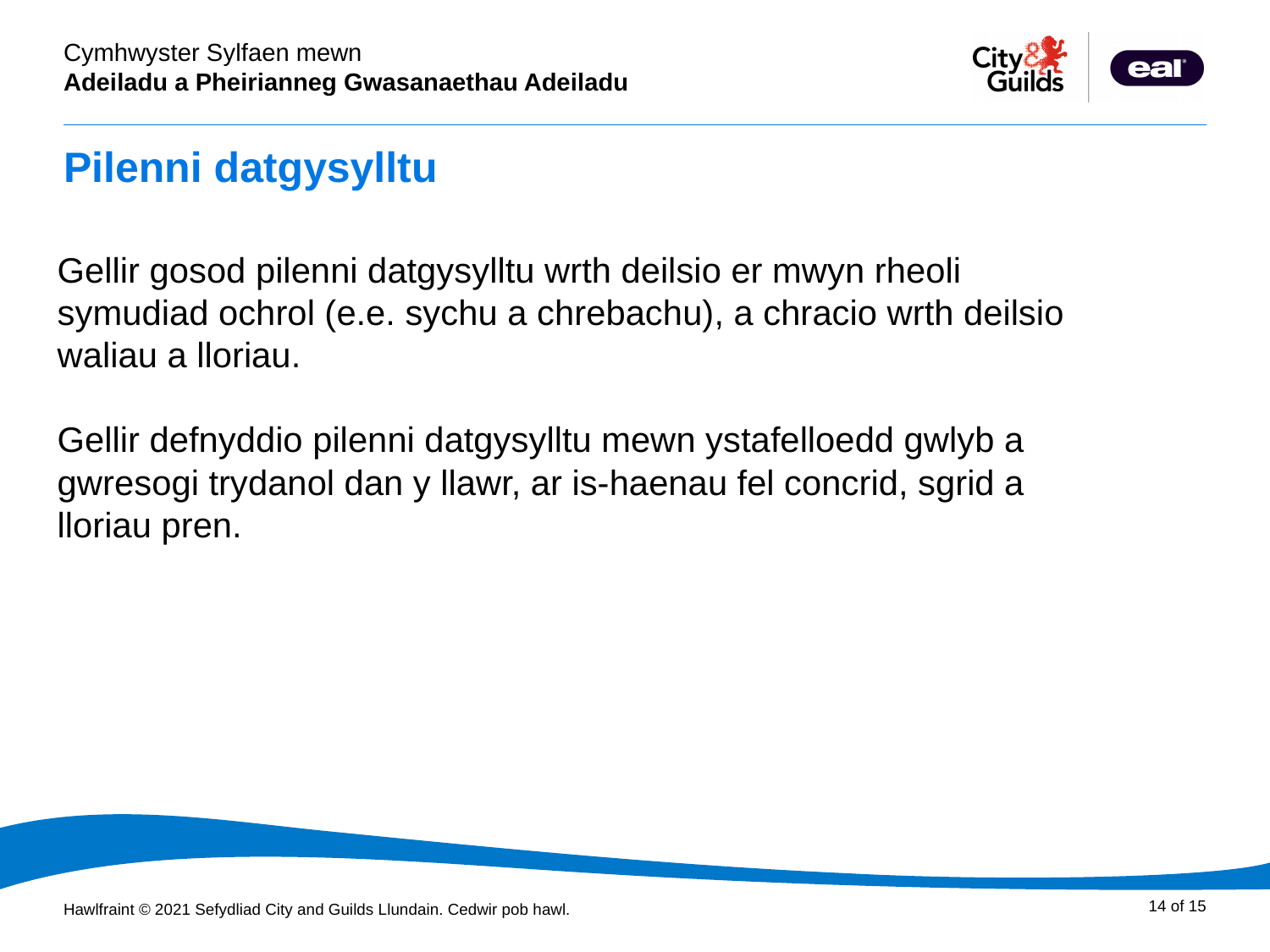

# Pilenni datgysylltu

Gellir gosod pilenni datgysylltu wrth deilsio er mwyn rheoli symudiad ochrol (e.e. sychu a chrebachu), a chracio wrth deilsio waliau a lloriau.

Gellir defnyddio pilenni datgysylltu mewn ystafelloedd gwlyb a gwresogi trydanol dan y llawr, ar is-haenau fel concrid, sgrid a lloriau pren.